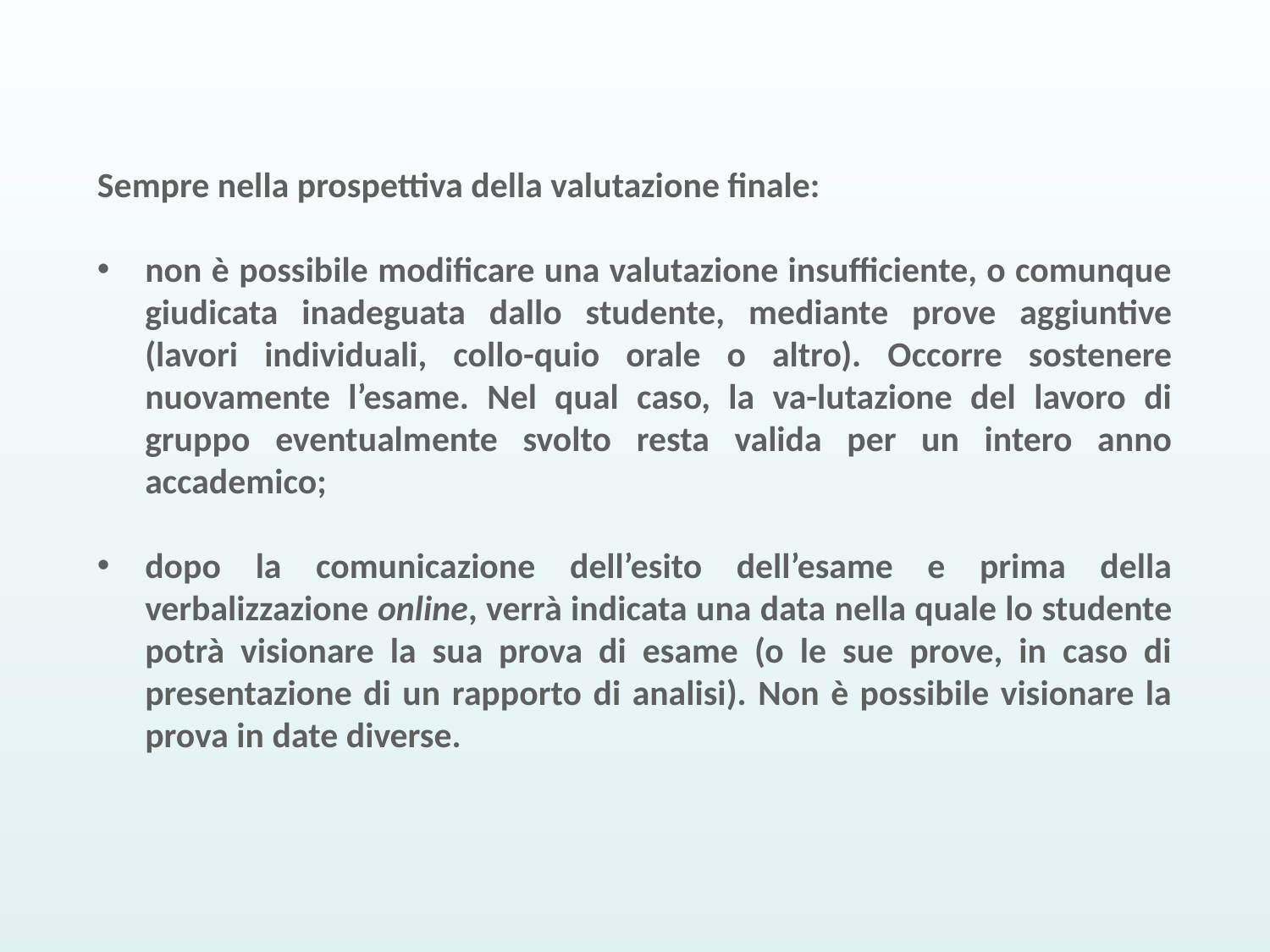

Sempre nella prospettiva della valutazione finale:

non è possibile modificare una valutazione insufficiente, o comunque giudicata inadeguata dallo studente, mediante prove aggiuntive (lavori individuali, collo-quio orale o altro). Occorre sostenere nuovamente l’esame. Nel qual caso, la va-lutazione del lavoro di gruppo eventualmente svolto resta valida per un intero anno accademico;

dopo la comunicazione dell’esito dell’esame e prima della verbalizzazione online, verrà indicata una data nella quale lo studente potrà visionare la sua prova di esame (o le sue prove, in caso di presentazione di un rapporto di analisi). Non è possibile visionare la prova in date diverse.